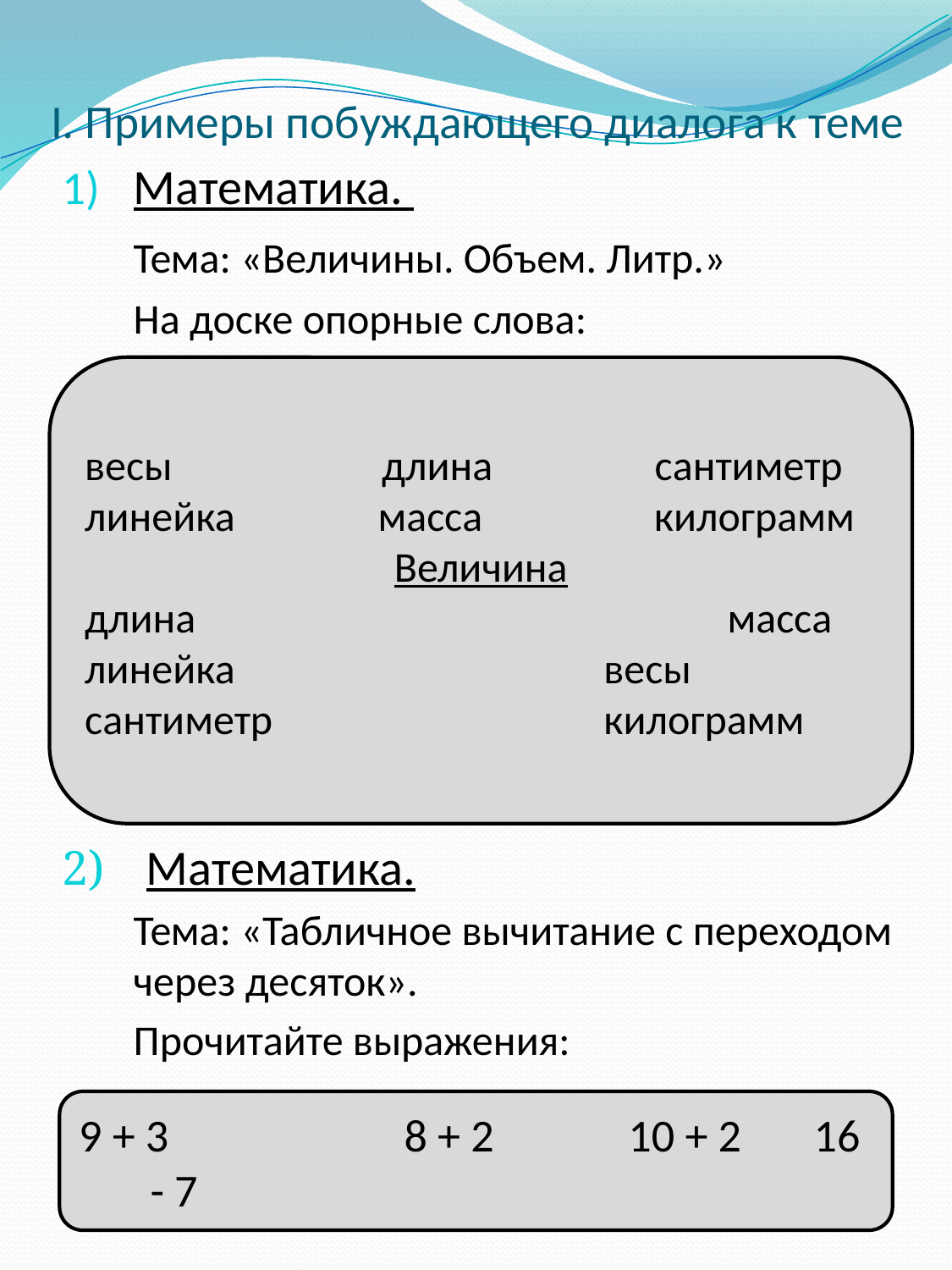

# I. Примеры побуждающего диалога к теме
Математика.
	Тема: «Величины. Объем. Литр.»
	На доске опорные слова:

 Математика.
	Тема: «Табличное вычитание с переходом через десяток».
	Прочитайте выражения:

весы                      длина                 сантиметр
линейка               масса                  килограмм
Величина
длина			                    масса
линейка			       весы
сантиметр			       килограмм
9 + 3		8 + 2             10 + 2       16 - 7